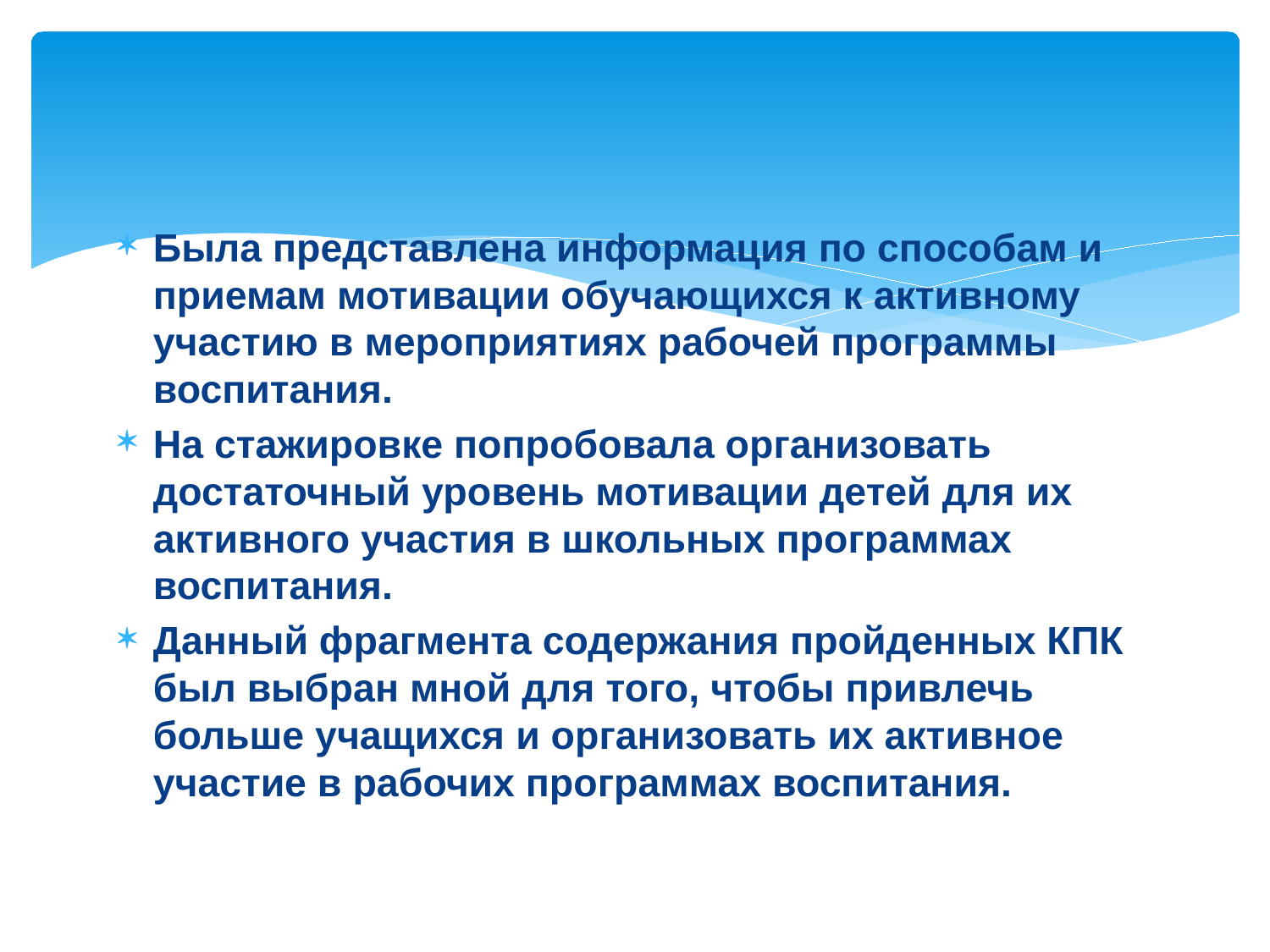

#
Была представлена информация по способам и приемам мотивации обучающихся к активному участию в мероприятиях рабочей программы воспитания.
На стажировке попробовала организовать достаточный уровень мотивации детей для их активного участия в школьных программах воспитания.
Данный фрагмента содержания пройденных КПК был выбран мной для того, чтобы привлечь больше учащихся и организовать их активное участие в рабочих программах воспитания.